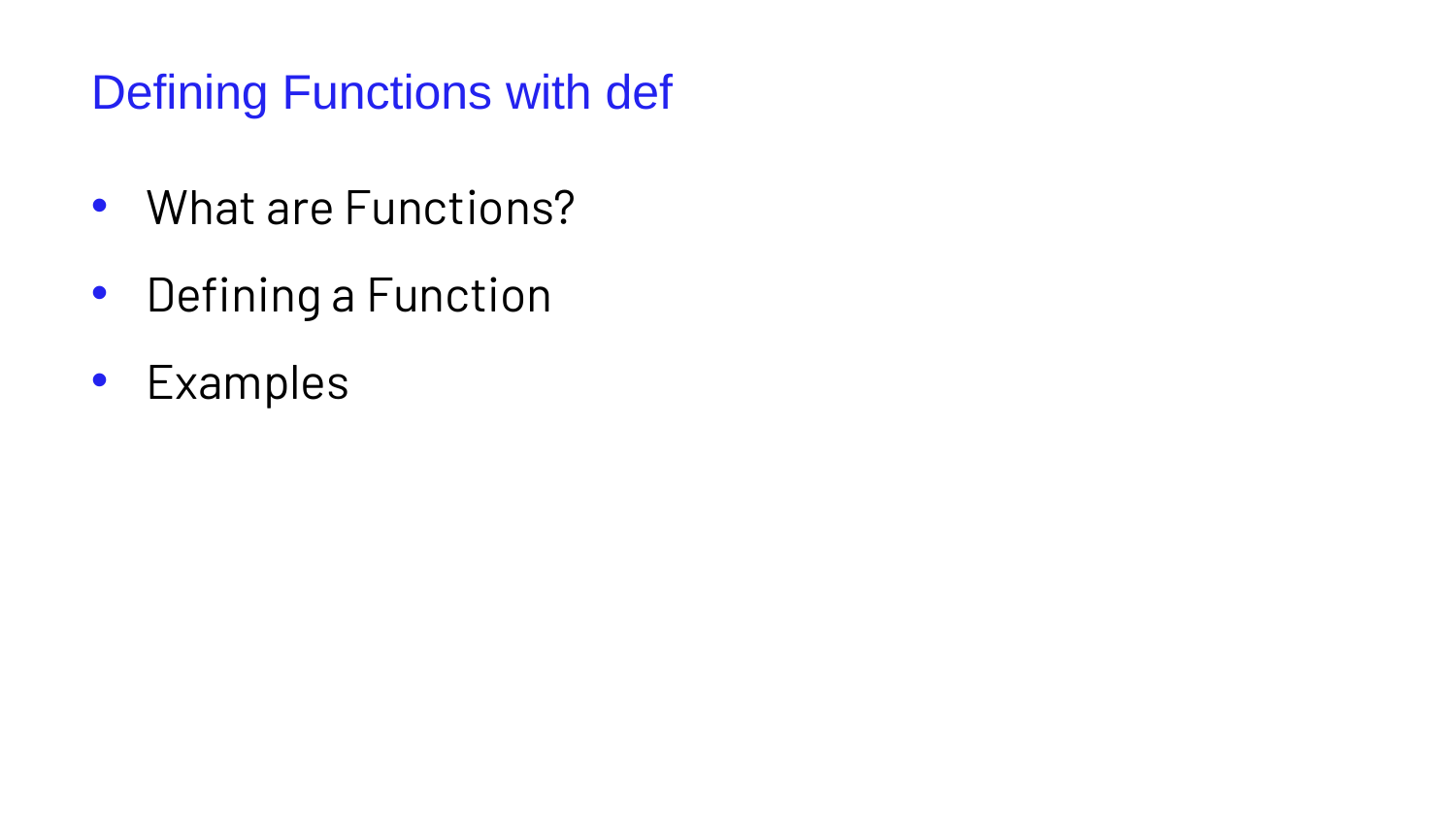

Defining Functions with def
What are Functions?
Defining a Function
Examples